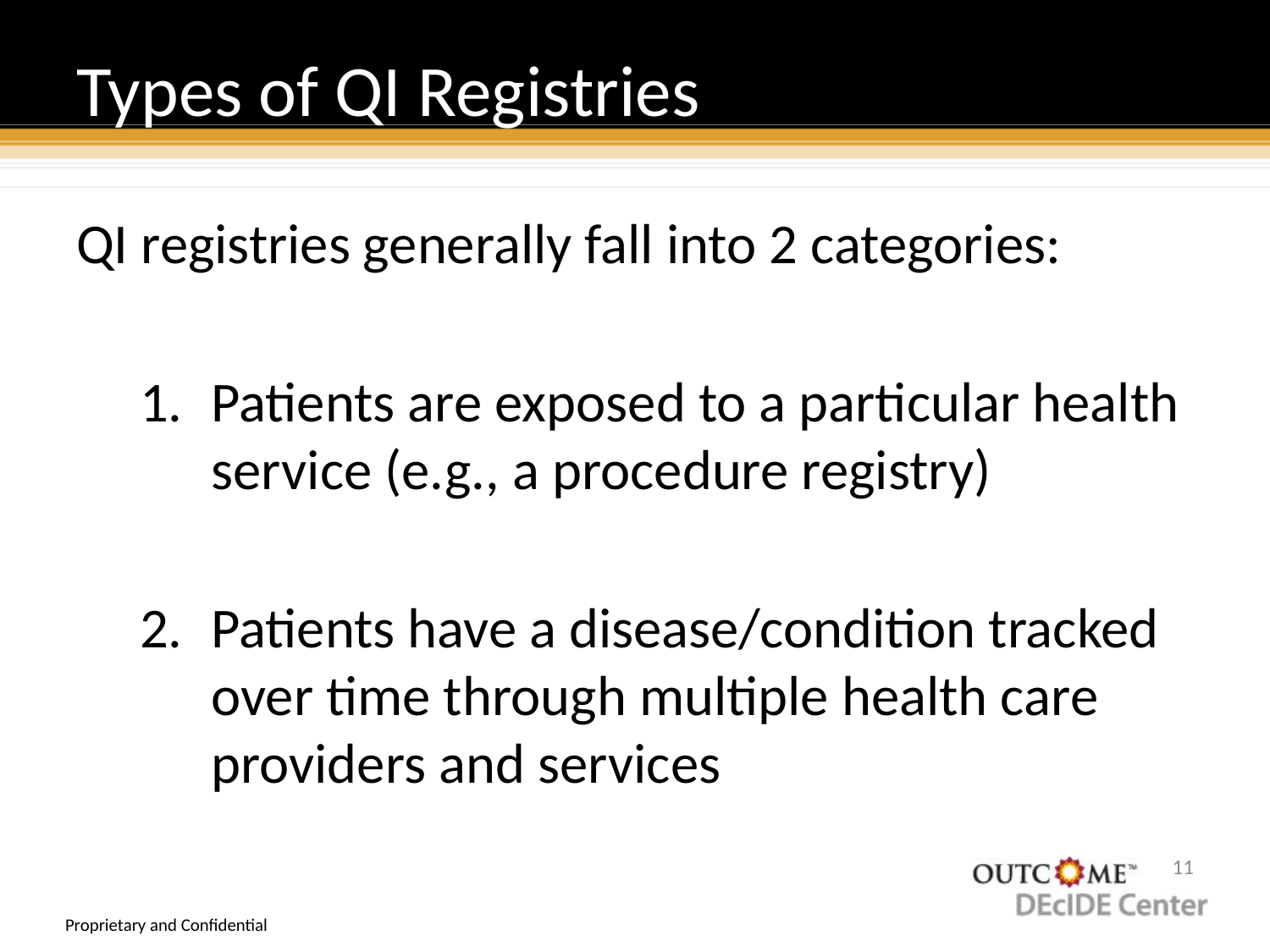

# Types of QI Registries
QI registries generally fall into 2 categories:

Patients are exposed to a particular health service (e.g., a procedure registry)

Patients have a disease/condition tracked over time through multiple health care providers and services

11